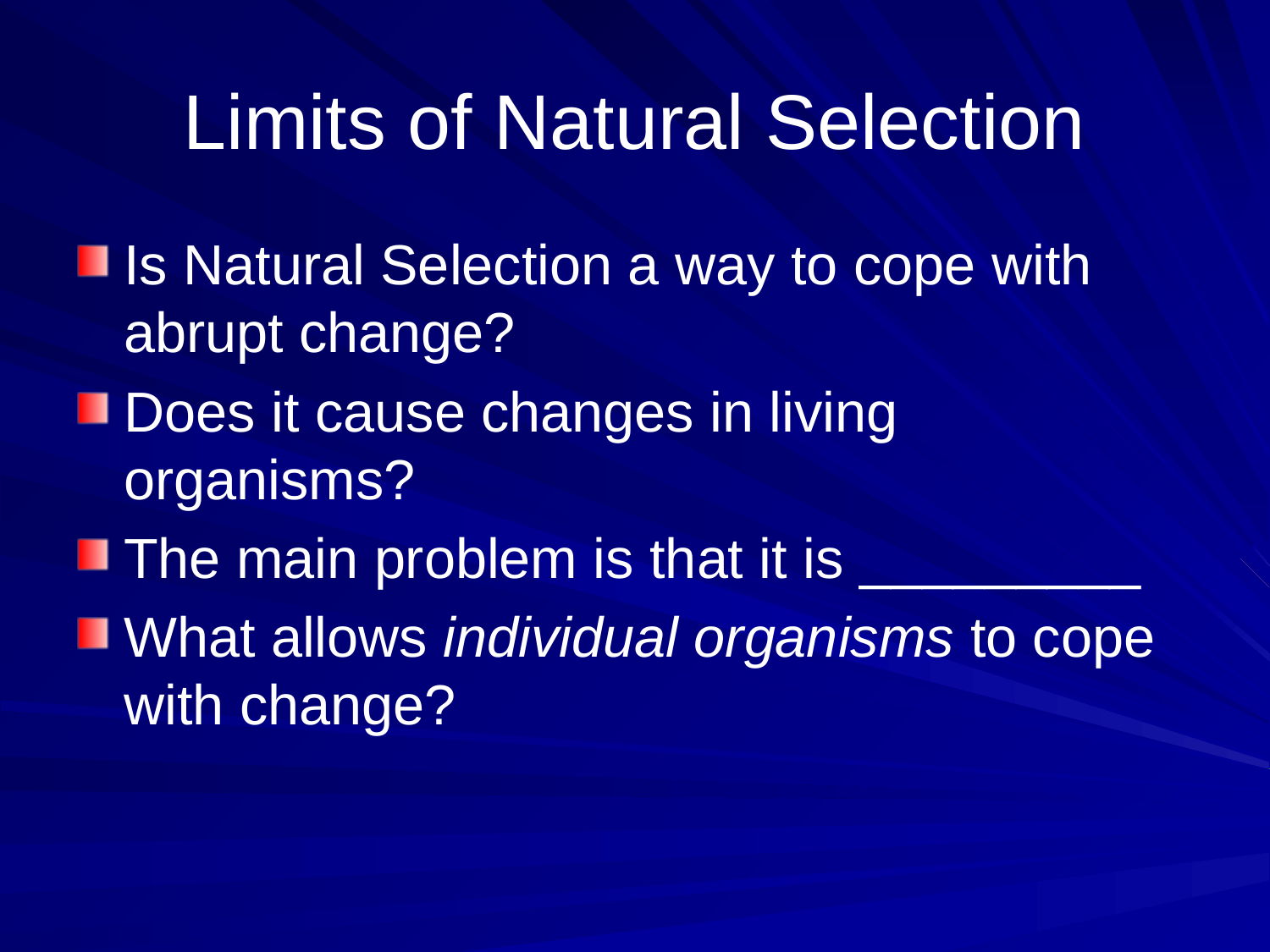

# Limits of Natural Selection
Is Natural Selection a way to cope with abrupt change?
Does it cause changes in living organisms?
The main problem is that it is _________
What allows individual organisms to cope with change?